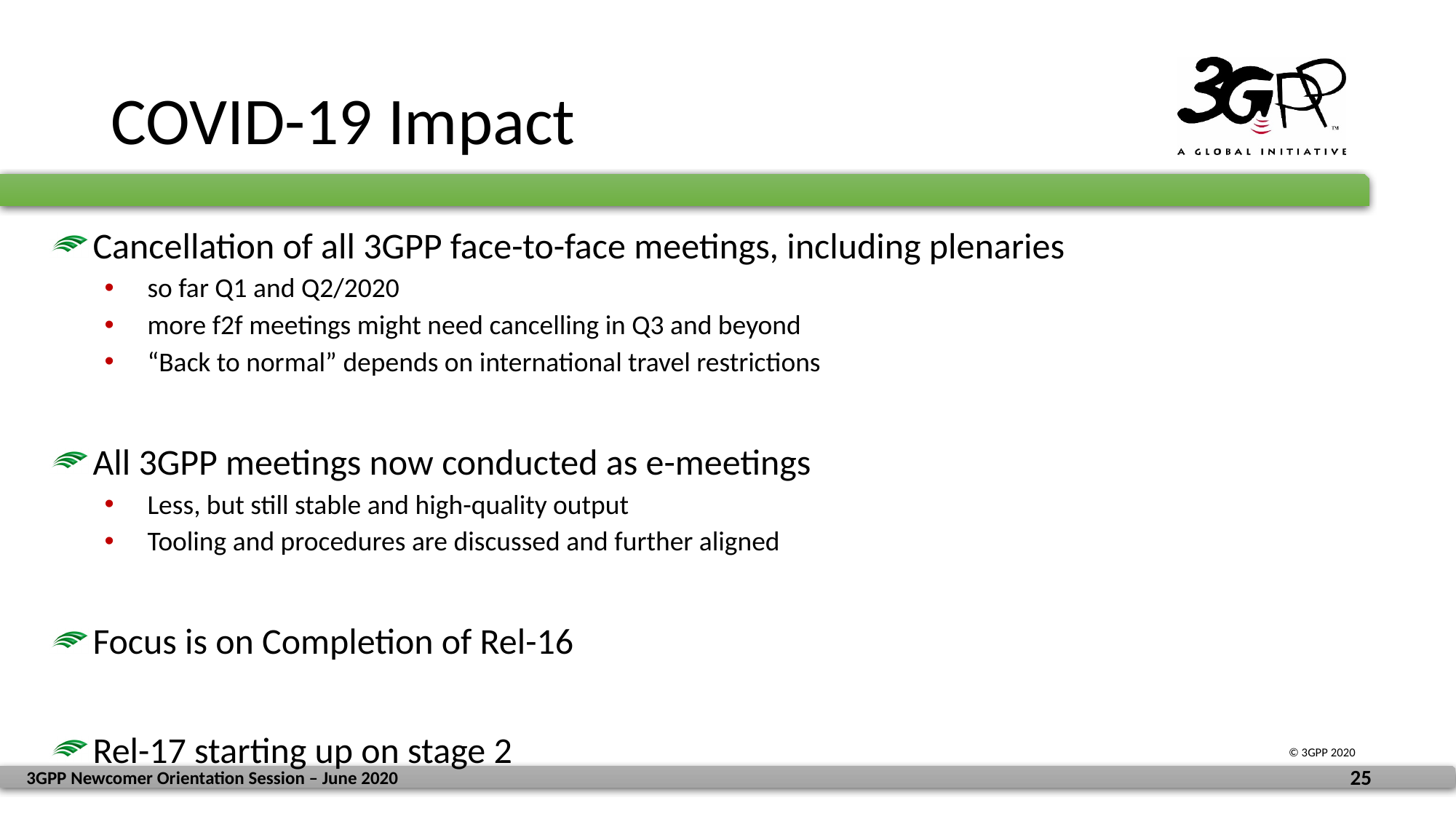

# COVID-19 Impact
Cancellation of all 3GPP face-to-face meetings, including plenaries
so far Q1 and Q2/2020
more f2f meetings might need cancelling in Q3 and beyond
“Back to normal” depends on international travel restrictions

All 3GPP meetings now conducted as e-meetings
Less, but still stable and high-quality output
Tooling and procedures are discussed and further aligned

Focus is on Completion of Rel-16

Rel-17 starting up on stage 2